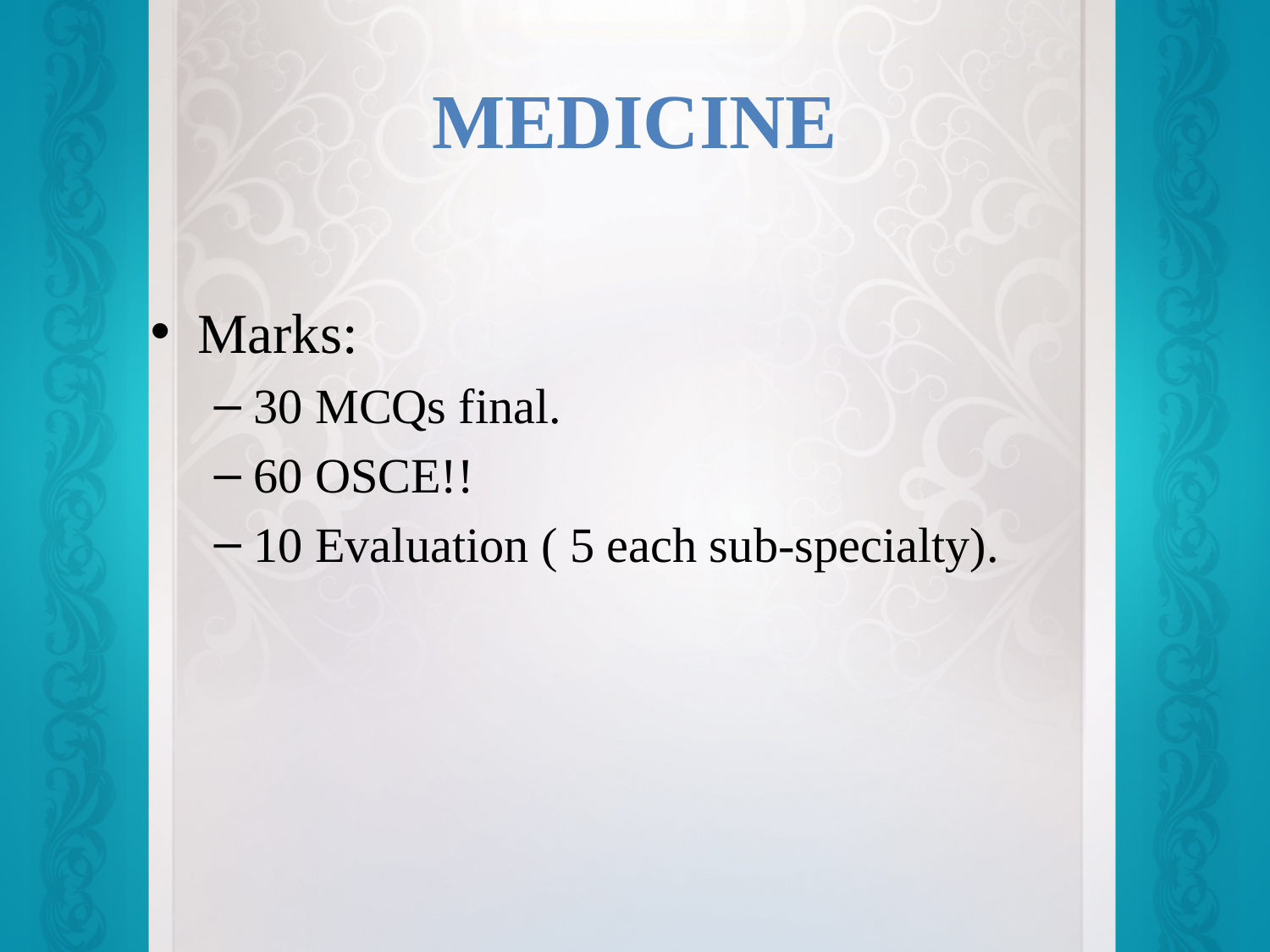

# Medicine

Marks:
30 MCQs final.
60 OSCE!!
10 Evaluation ( 5 each sub-specialty).